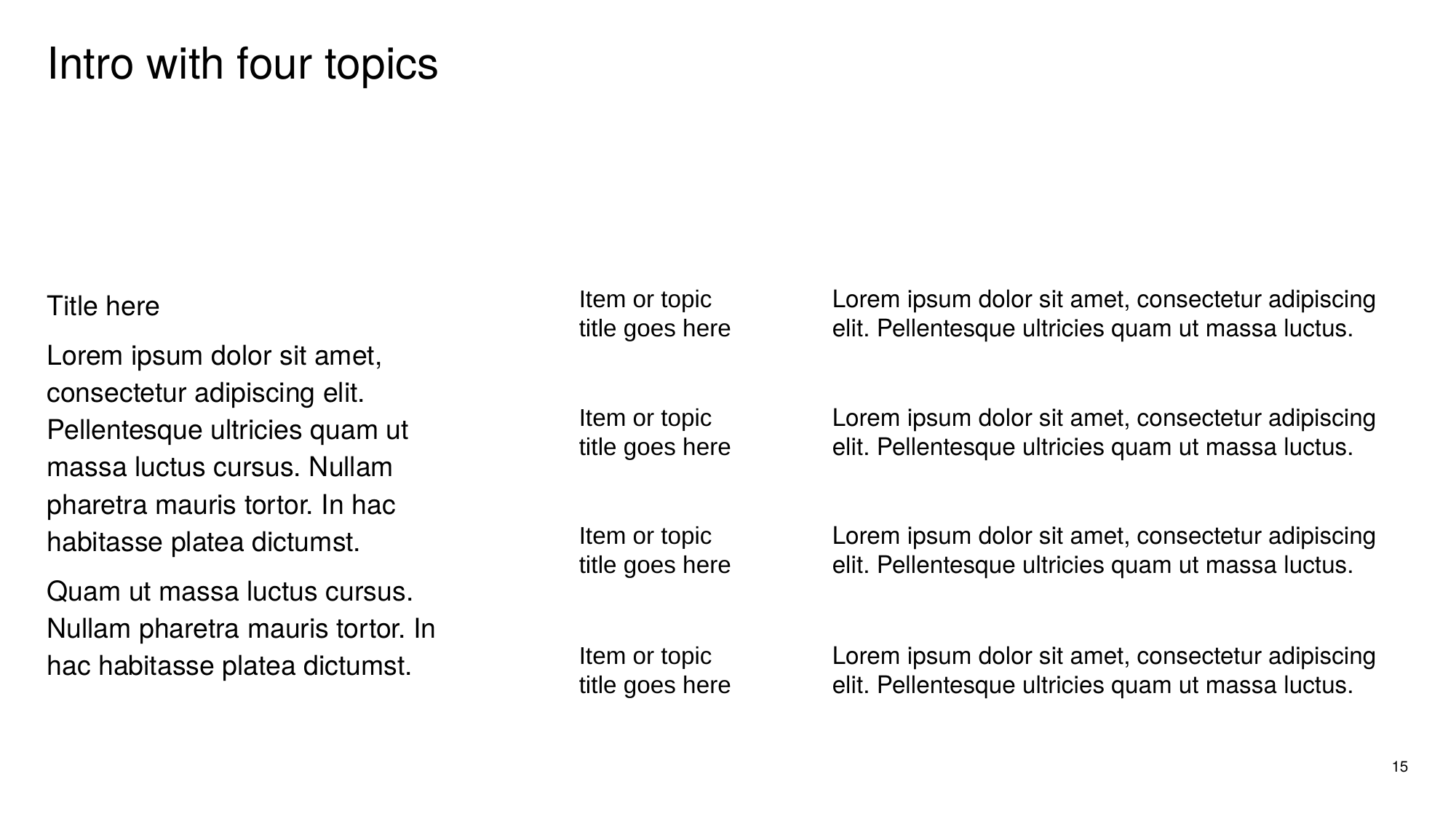

# Intro with four topics
Title here
Lorem ipsum dolor sit amet, consectetur adipiscing elit. Pellentesque ultricies quam ut massa luctus cursus. Nullam pharetra mauris tortor. In hac habitasse platea dictumst.
Quam ut massa luctus cursus. Nullam pharetra mauris tortor. In hac habitasse platea dictumst.
Item or topic
title goes here
Lorem ipsum dolor sit amet, consectetur adipiscing elit. Pellentesque ultricies quam ut massa luctus.
Item or topic
title goes here
Lorem ipsum dolor sit amet, consectetur adipiscing elit. Pellentesque ultricies quam ut massa luctus.
Item or topic
title goes here
Lorem ipsum dolor sit amet, consectetur adipiscing elit. Pellentesque ultricies quam ut massa luctus.
Item or topic
title goes here
Lorem ipsum dolor sit amet, consectetur adipiscing elit. Pellentesque ultricies quam ut massa luctus.
15